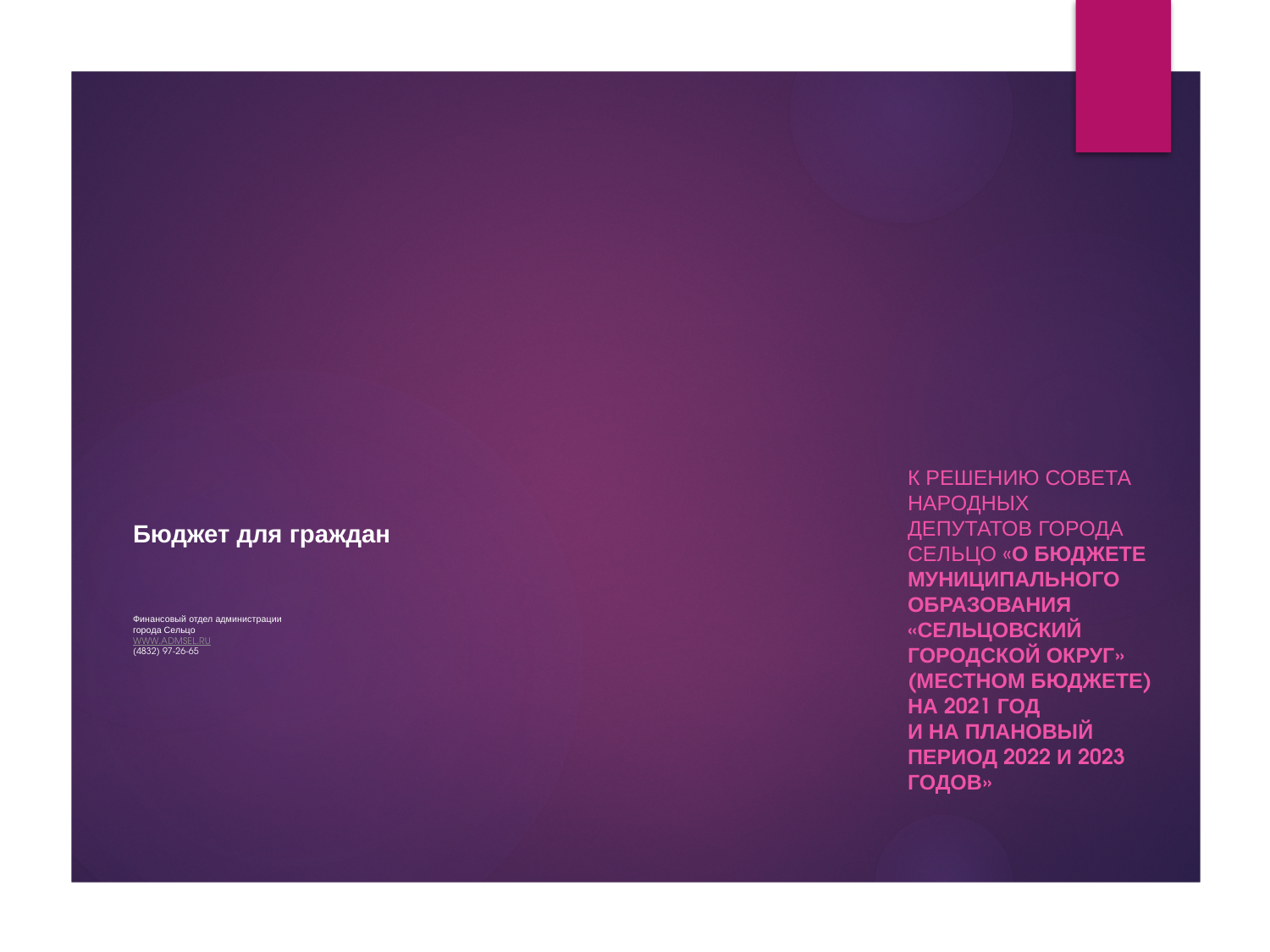

# Бюджет для граждан Финансовый отдел администрации города Сельцо www.admsel.ru (4832) 97-26-65
К Решению Совета народных депутатов города Сельцо «О бюджете муниципального образования «Сельцовский городской округ» (местном бюджете) на 2021 год
и на плановый период 2022 и 2023 годов»